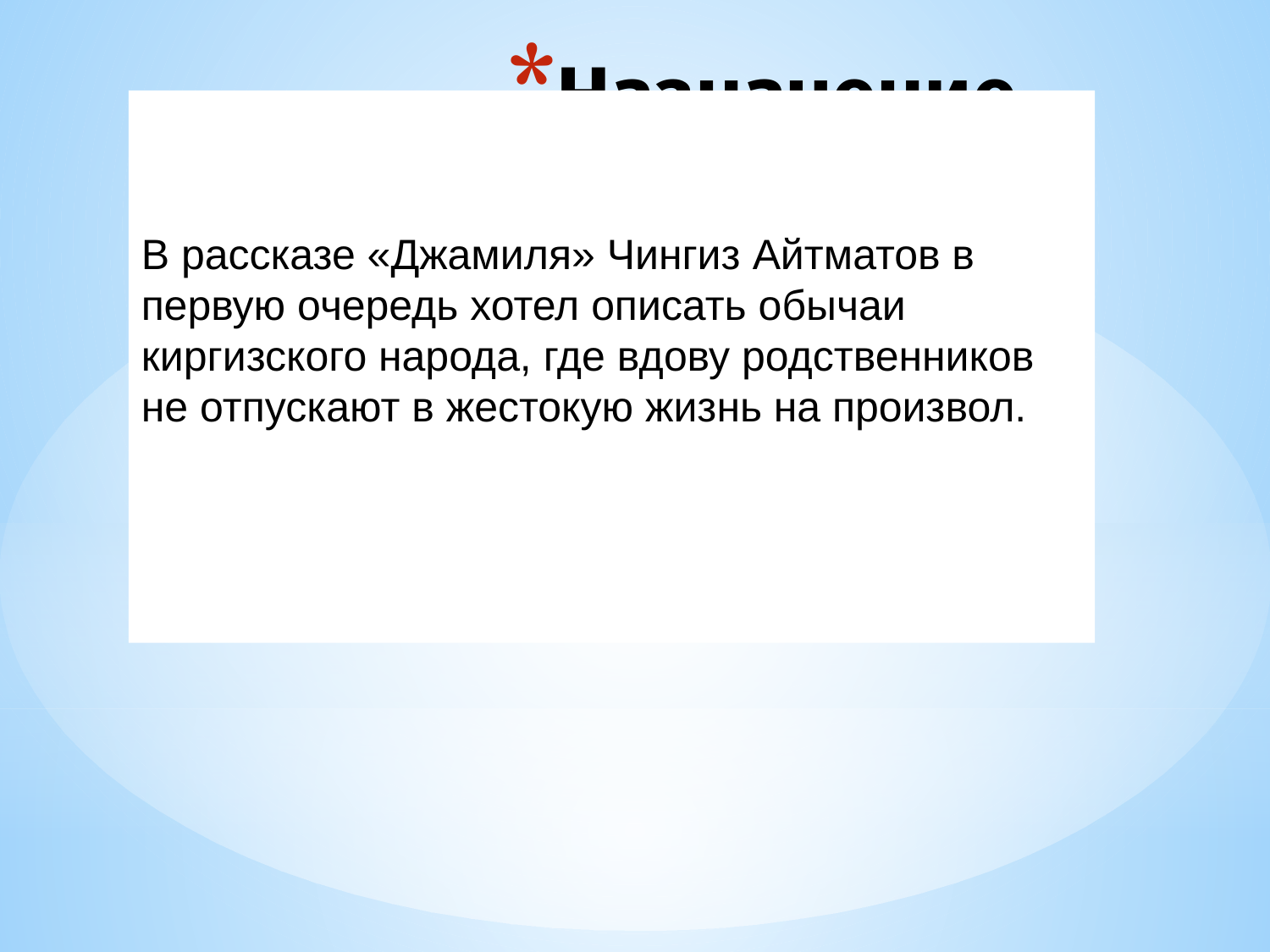

# Назначение
В рассказе «Джамиля» Чингиз Айтматов в первую очередь хотел описать обычаи киргизского народа, где вдову родственников не отпускают в жестокую жизнь на произвол.